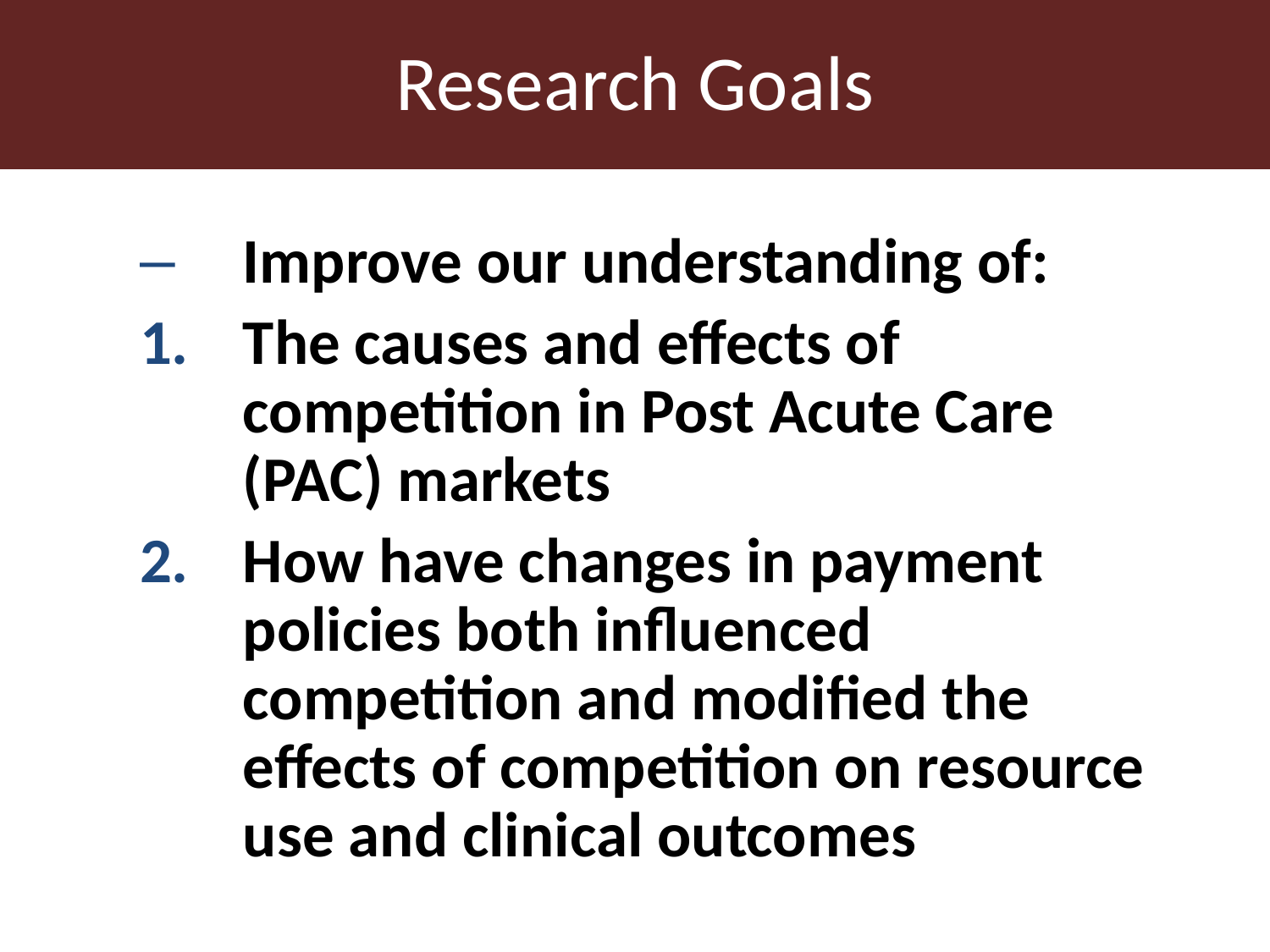

# Research Goals
Improve our understanding of:
The causes and effects of competition in Post Acute Care (PAC) markets
How have changes in payment policies both influenced competition and modified the effects of competition on resource use and clinical outcomes